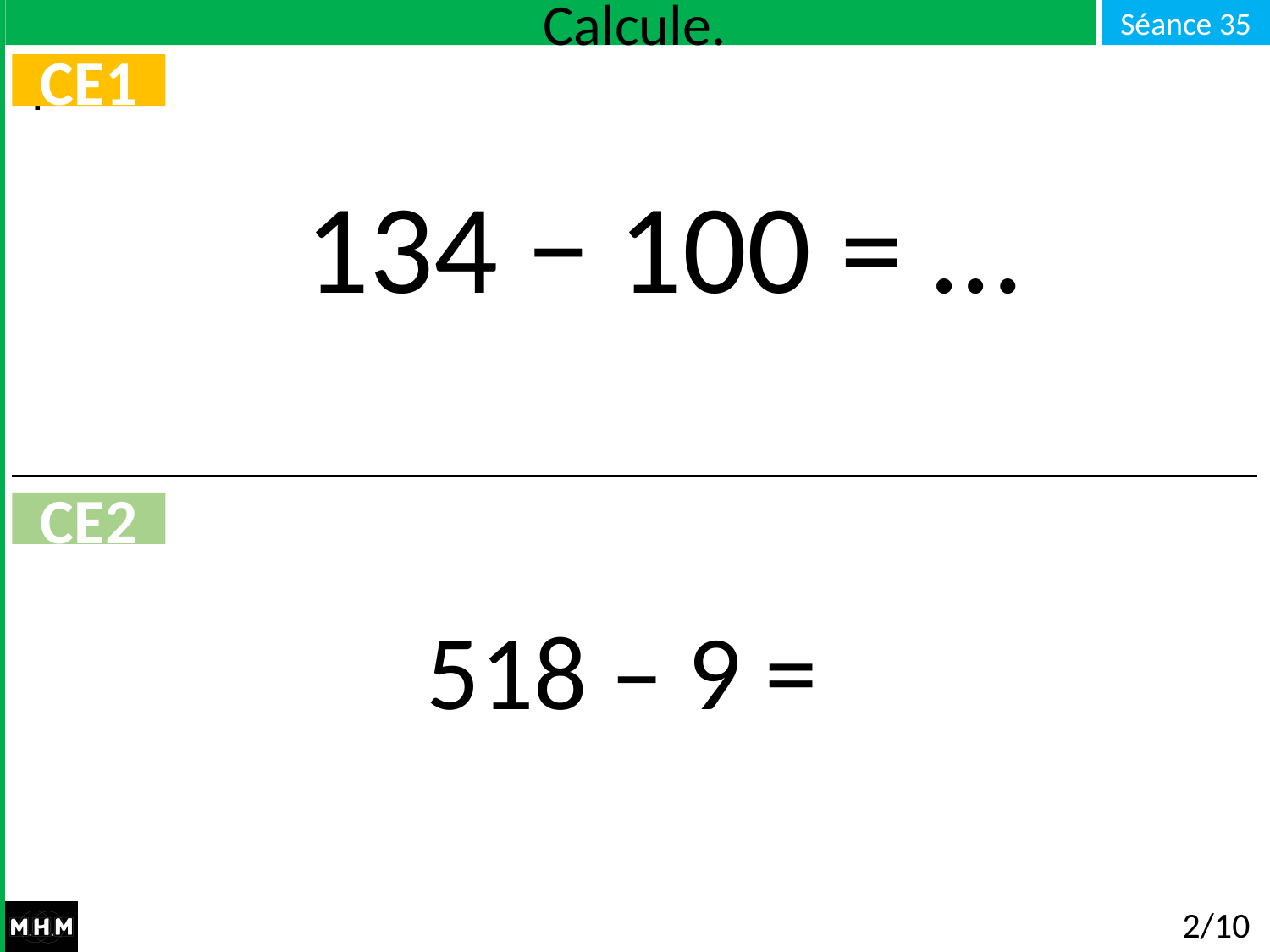

# Calcule.
CE1
134 − 100 = …
CE2
518 – 9 =
2/10